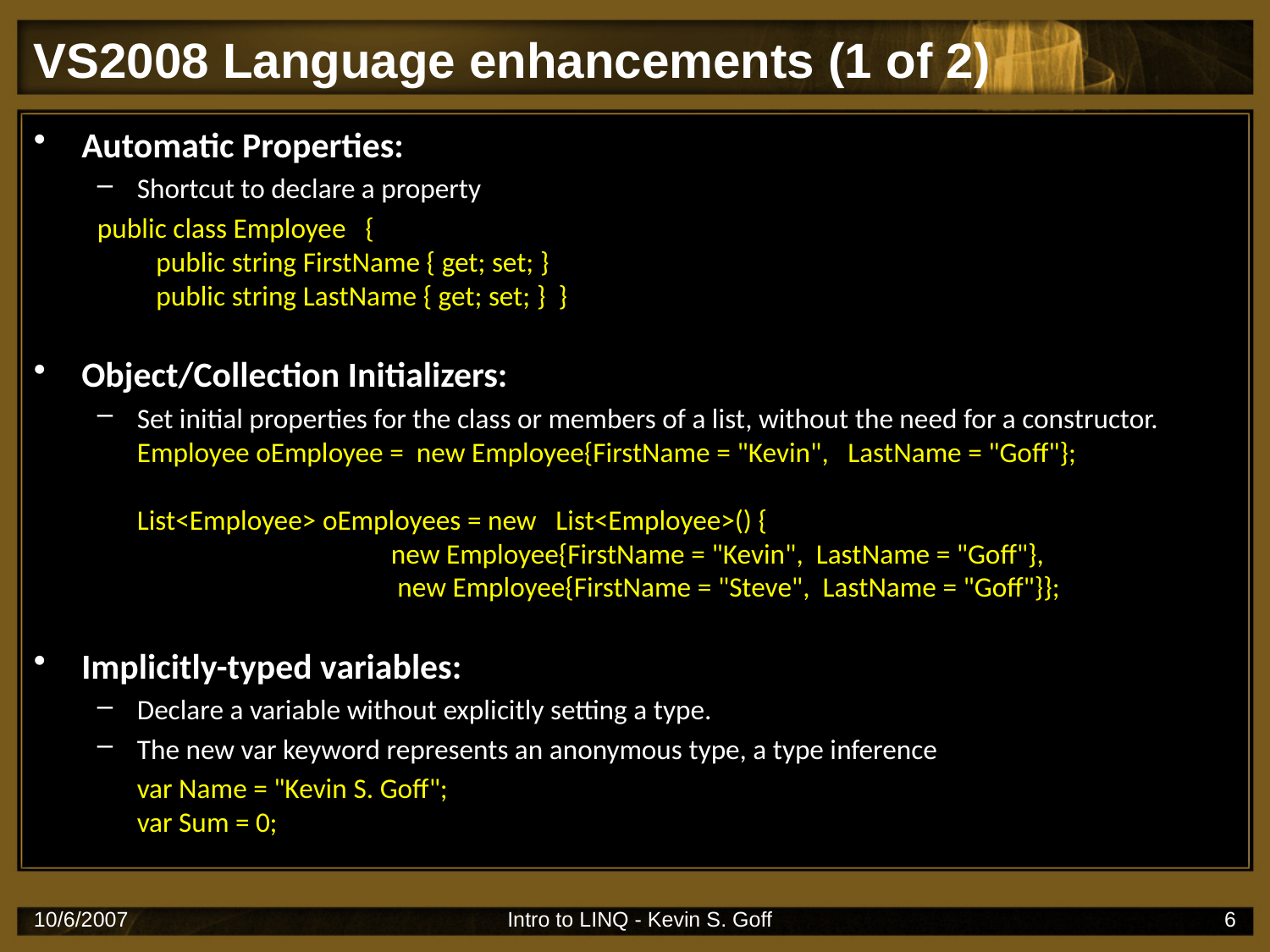

# VS2008 Language enhancements (1 of 2)
Automatic Properties:
Shortcut to declare a property
public class Employee   {
   public string FirstName { get; set; }
   public string LastName { get; set; }  }
Object/Collection Initializers:
Set initial properties for the class or members of a list, without the need for a constructor.
Employee oEmployee =  new Employee{FirstName = "Kevin",   LastName = "Goff"};
List<Employee> oEmployees = new   List<Employee>() { 
   		new Employee{FirstName = "Kevin",  LastName = "Goff"},
		 new Employee{FirstName = "Steve",  LastName = "Goff"}};
Implicitly-typed variables:
Declare a variable without explicitly setting a type.
The new var keyword represents an anonymous type, a type inference
	var Name = "Kevin S. Goff";
var Sum = 0;

10/6/2007
Intro to LINQ - Kevin S. Goff
6